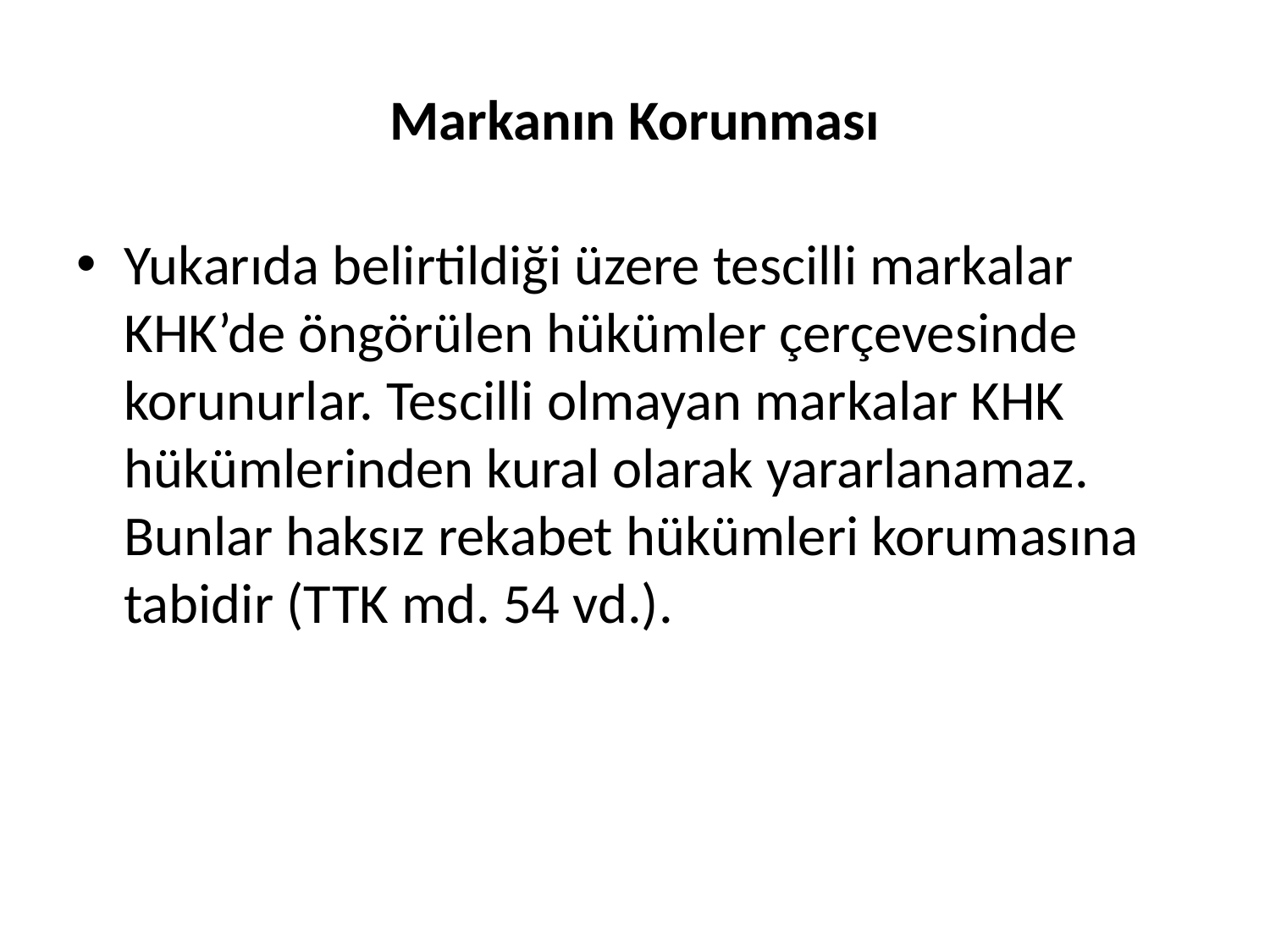

# Markanın Korunması
Yukarıda belirtildiği üzere tescilli markalar KHK’de öngörülen hükümler çerçevesinde korunurlar. Tescilli olmayan markalar KHK hükümlerinden kural olarak yararlanamaz. Bunlar haksız rekabet hükümleri korumasına tabidir (TTK md. 54 vd.).